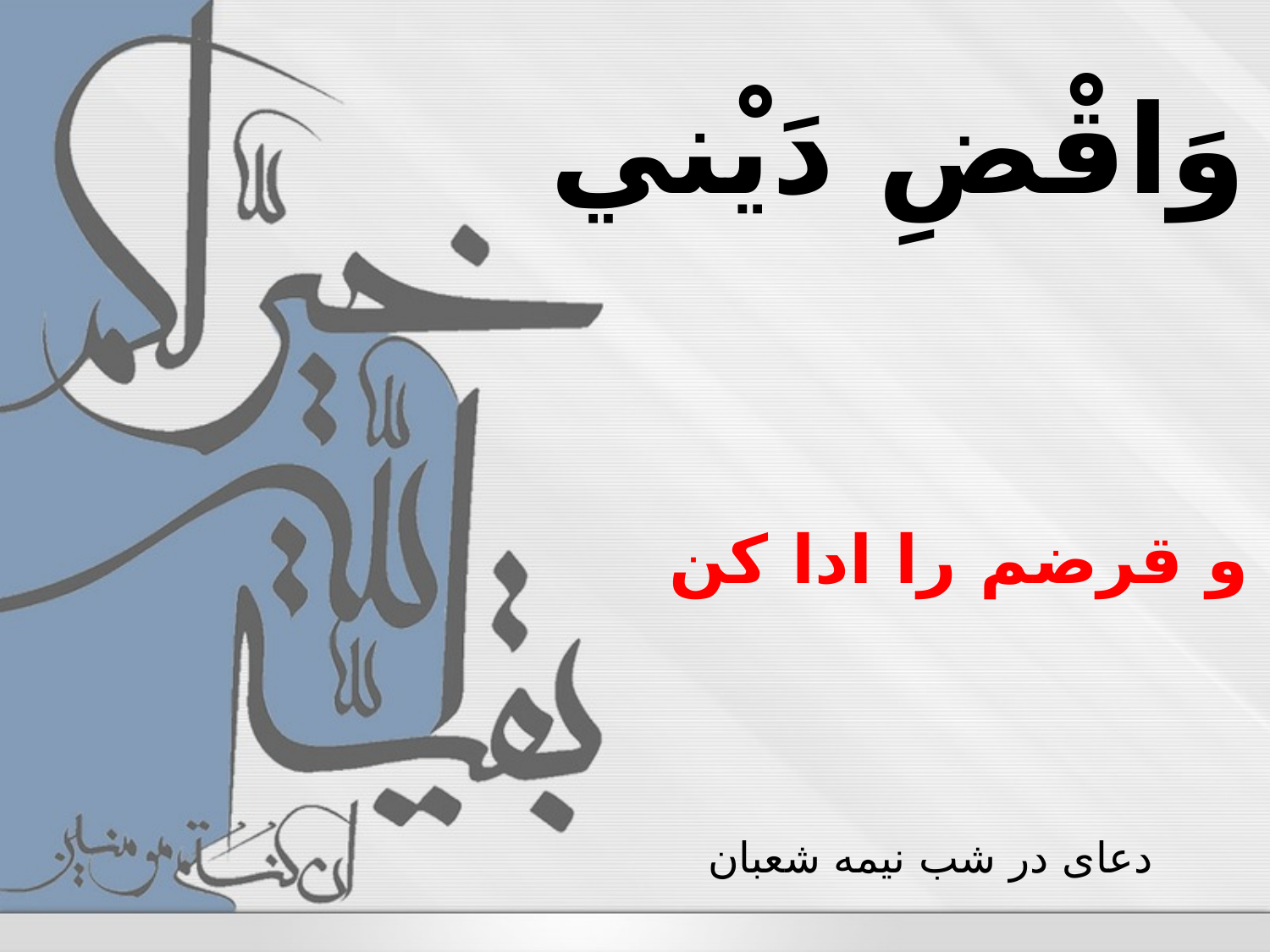

وَاقْضِ دَيْني
و قرضم را ادا کن